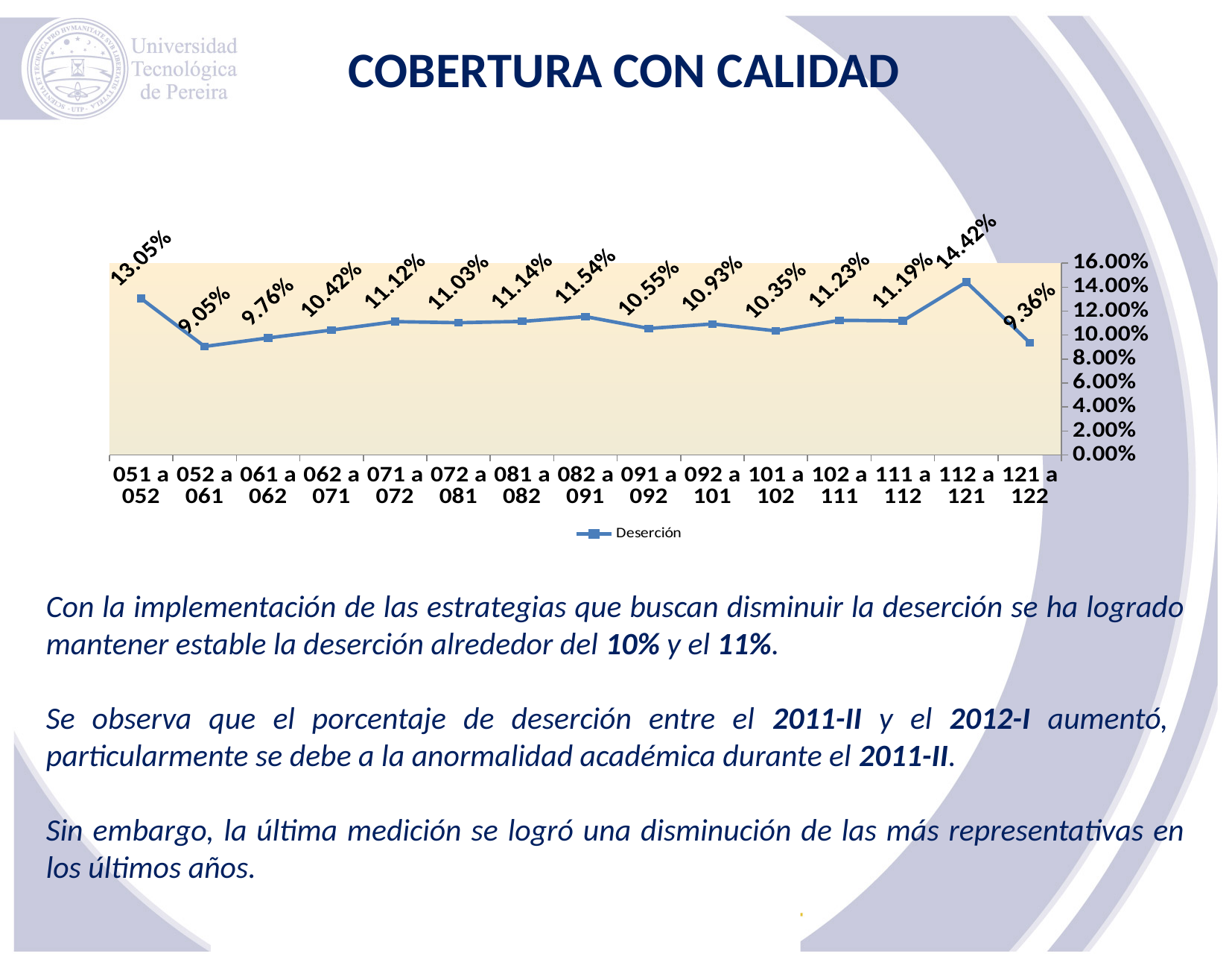

COBERTURA CON CALIDAD

### Chart

| Category | Deserción |
|---|---|
| 051 a
052 | 0.1305 |
| 052 a
061 | 0.09050000000000007 |
| 061 a
062 | 0.09760000000000002 |
| 062 a
071 | 0.10420000000000013 |
| 071 a
072 | 0.11119999999999998 |
| 072 a
081 | 0.1103 |
| 081 a
082 | 0.1114 |
| 082 a
091 | 0.11539999999999995 |
| 091 a
092 | 0.10550000000000002 |
| 092 a
101 | 0.1093 |
| 101 a 102 | 0.10350890044685412 |
| 102 a 111 | 0.11232091690544398 |
| 111 a 112 | 0.11185835849574473 |
| 112 a 121 | 0.14420787701516904 |
| 121 a 122 | 0.0936000000000002 |
Con la implementación de las estrategias que buscan disminuir la deserción se ha logrado mantener estable la deserción alrededor del 10% y el 11%.

Se observa que el porcentaje de deserción entre el 2011-II y el 2012-I aumentó,  particularmente se debe a la anormalidad académica durante el 2011-II.

Sin embargo, la última medición se logró una disminución de las más representativas en los últimos años.